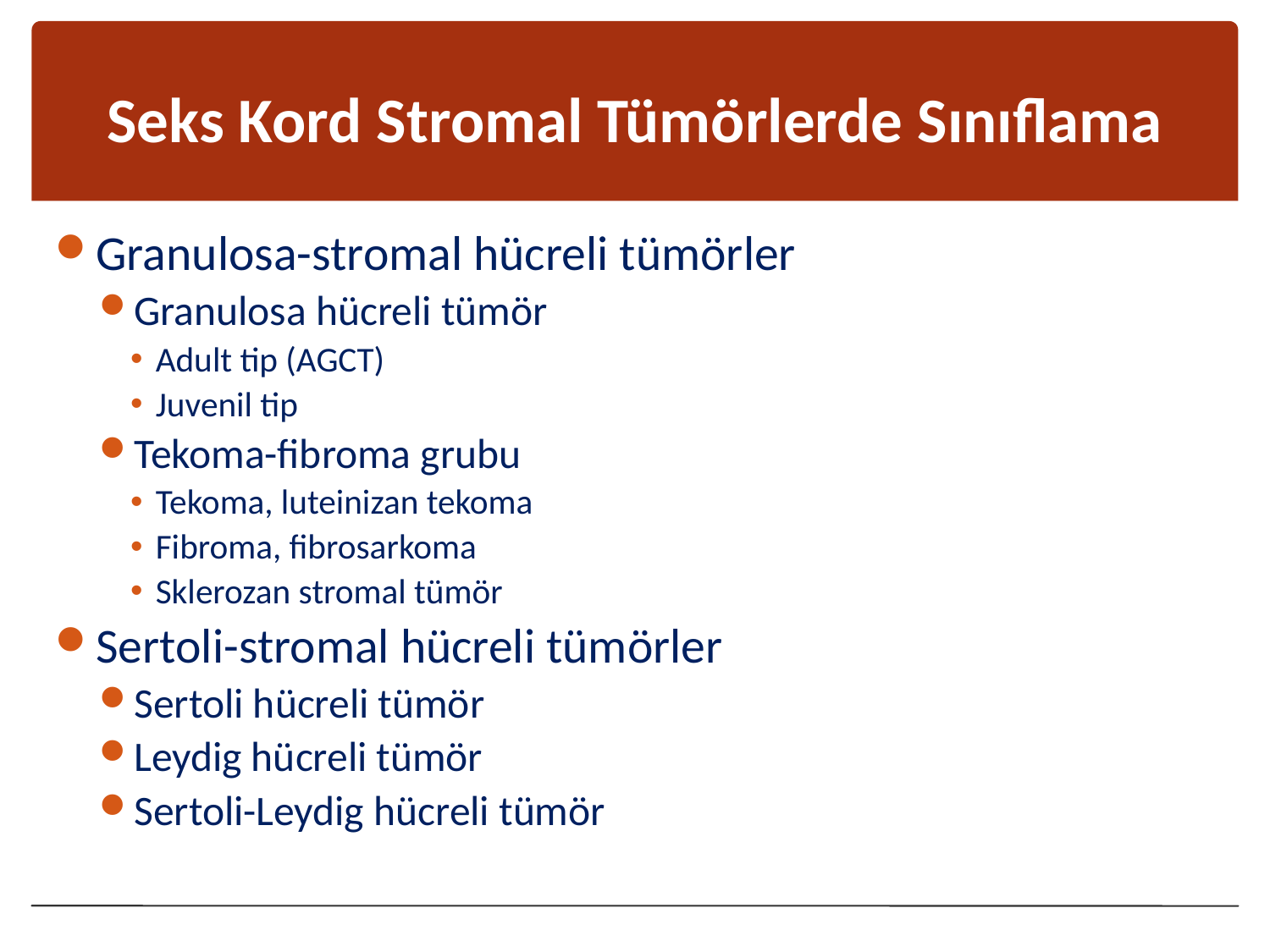

# Seks Kord Stromal Tümörlerde Sınıflama
Granulosa-stromal hücreli tümörler
Granulosa hücreli tümör
Adult tip (AGCT)
Juvenil tip
Tekoma-fibroma grubu
Tekoma, luteinizan tekoma
Fibroma, fibrosarkoma
Sklerozan stromal tümör
Sertoli-stromal hücreli tümörler
Sertoli hücreli tümör
Leydig hücreli tümör
Sertoli-Leydig hücreli tümör